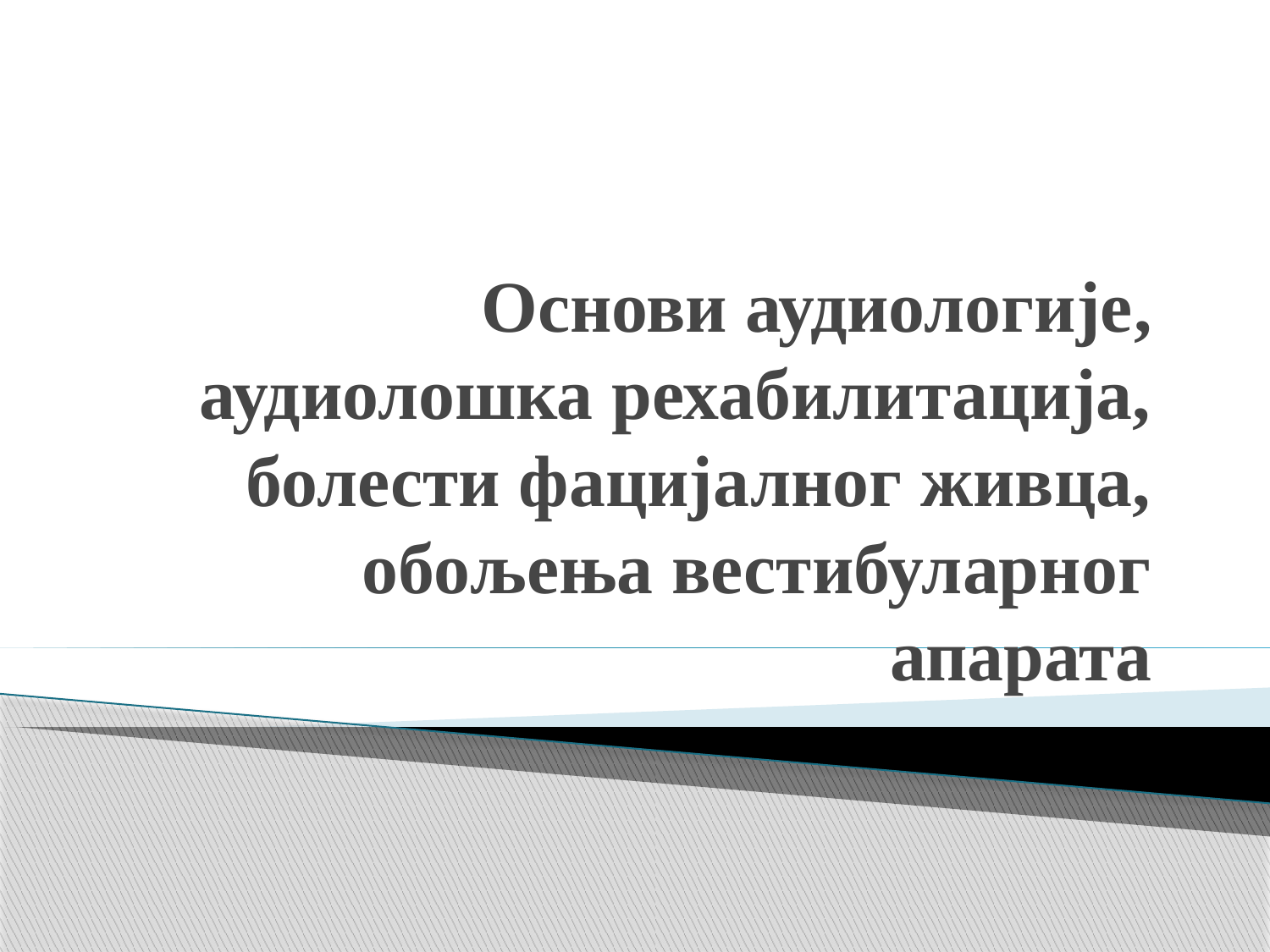

# Основи аудиологије, аудиолошка рехабилитација, болести фацијалног живца, обољења вестибуларног апарата